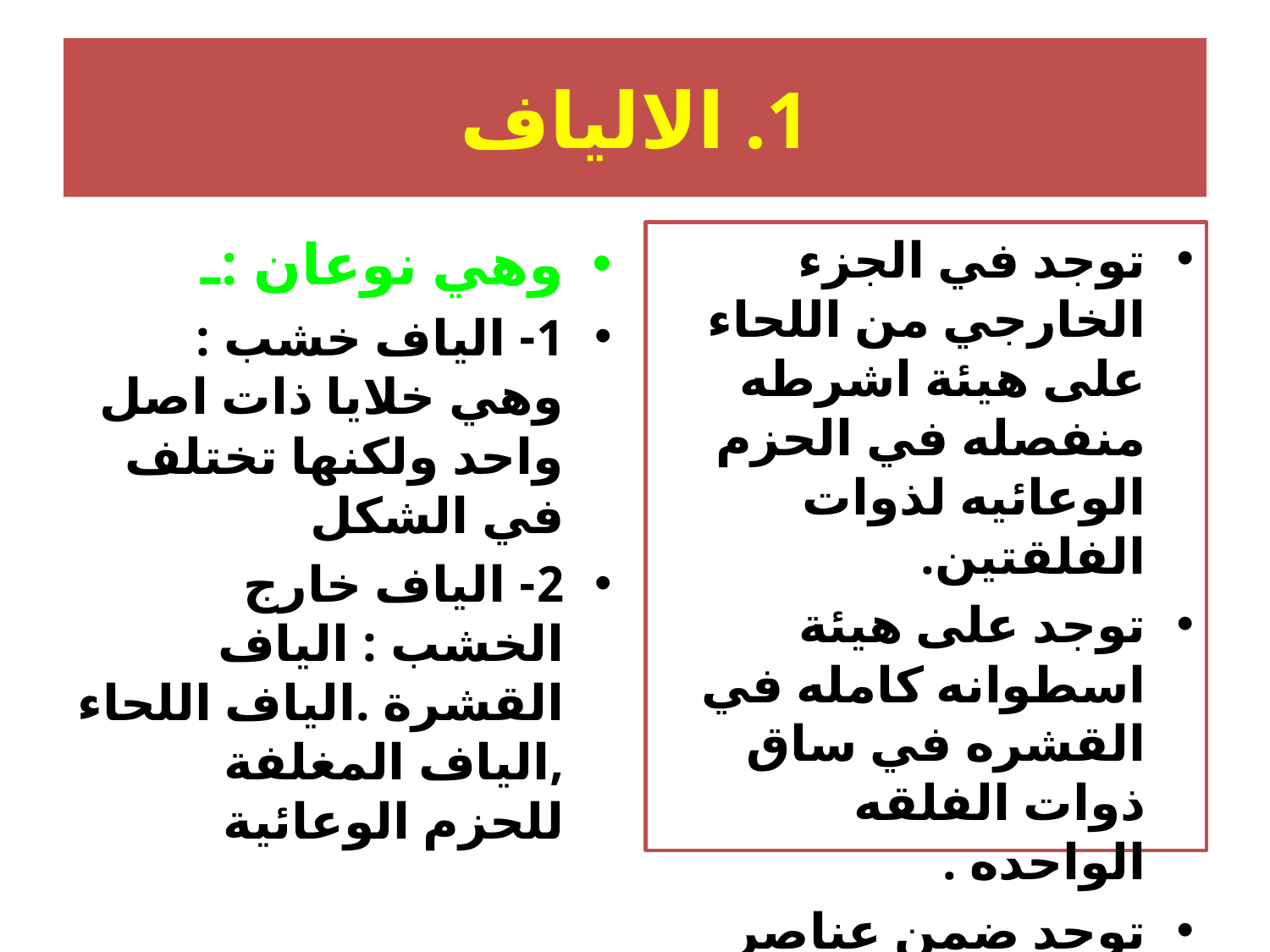

# 1. الالياف
وهي نوعان :ـ
1- الياف خشب : وهي خلايا ذات اصل واحد ولكنها تختلف في الشكل
2- الياف خارج الخشب : الياف القشرة .الياف اللحاء ,الياف المغلفة للحزم الوعائية

توجد في الجزء الخارجي من اللحاء على هيئة اشرطه منفصله في الحزم الوعائيه لذوات الفلقتين.
توجد على هيئة اسطوانه كامله في القشره في ساق ذوات الفلقه  الواحده .
توجد ضمن عناصر الخشب واللحاء.